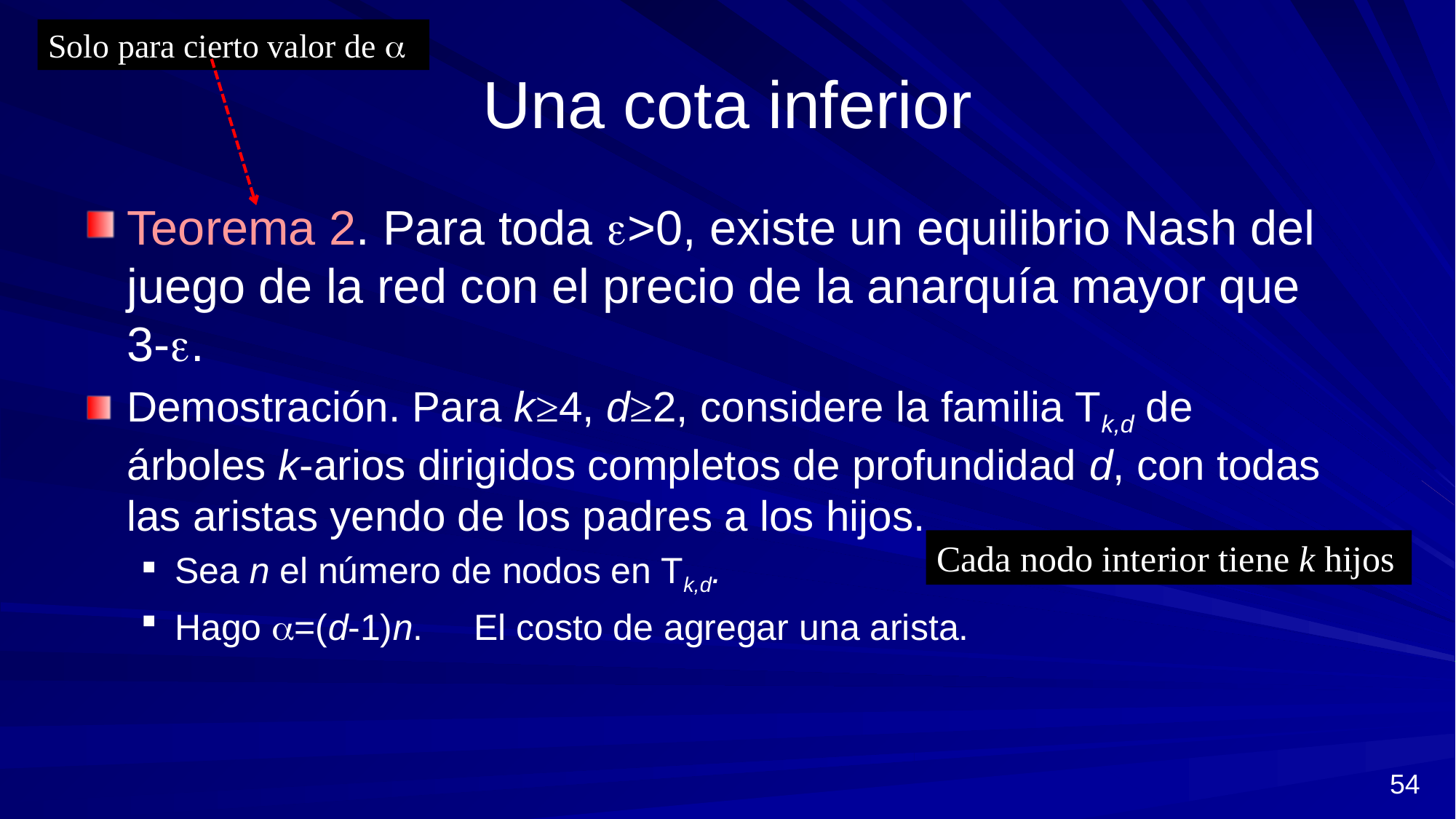

Solo para cierto valor de α
# Una cota inferior
Teorema 2. Para toda ε>0, existe un equilibrio Nash del juego de la red con el precio de la anarquía mayor que 3-ε.
Demostración. Para k≥4, d≥2, considere la familia Tk,d de árboles k-arios dirigidos completos de profundidad d, con todas las aristas yendo de los padres a los hijos.
Sea n el número de nodos en Tk,d.
Hago α=(d-1)n.     El costo de agregar una arista.
Cada nodo interior tiene k hijos
54